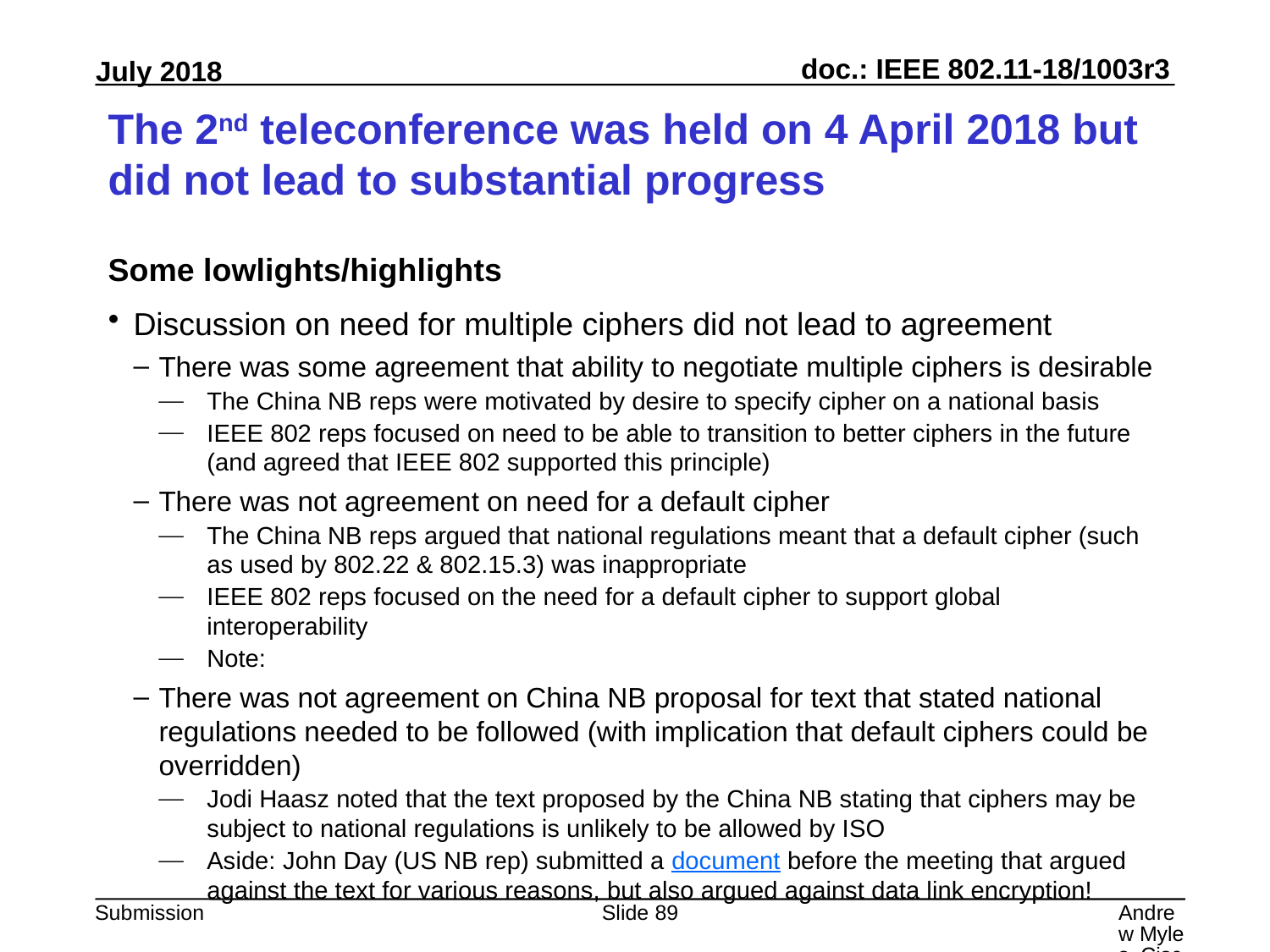

# The 2nd teleconference was held on 4 April 2018 but did not lead to substantial progress
Some lowlights/highlights
Discussion on need for multiple ciphers did not lead to agreement
There was some agreement that ability to negotiate multiple ciphers is desirable
The China NB reps were motivated by desire to specify cipher on a national basis
IEEE 802 reps focused on need to be able to transition to better ciphers in the future (and agreed that IEEE 802 supported this principle)
There was not agreement on need for a default cipher
The China NB reps argued that national regulations meant that a default cipher (such as used by 802.22 & 802.15.3) was inappropriate
IEEE 802 reps focused on the need for a default cipher to support global interoperability
Note:
There was not agreement on China NB proposal for text that stated national regulations needed to be followed (with implication that default ciphers could be overridden)
Jodi Haasz noted that the text proposed by the China NB stating that ciphers may be subject to national regulations is unlikely to be allowed by ISO
Aside: John Day (US NB rep) submitted a document before the meeting that argued against the text for various reasons, but also argued against data link encryption!
Slide 89
Andrew Myles, Cisco